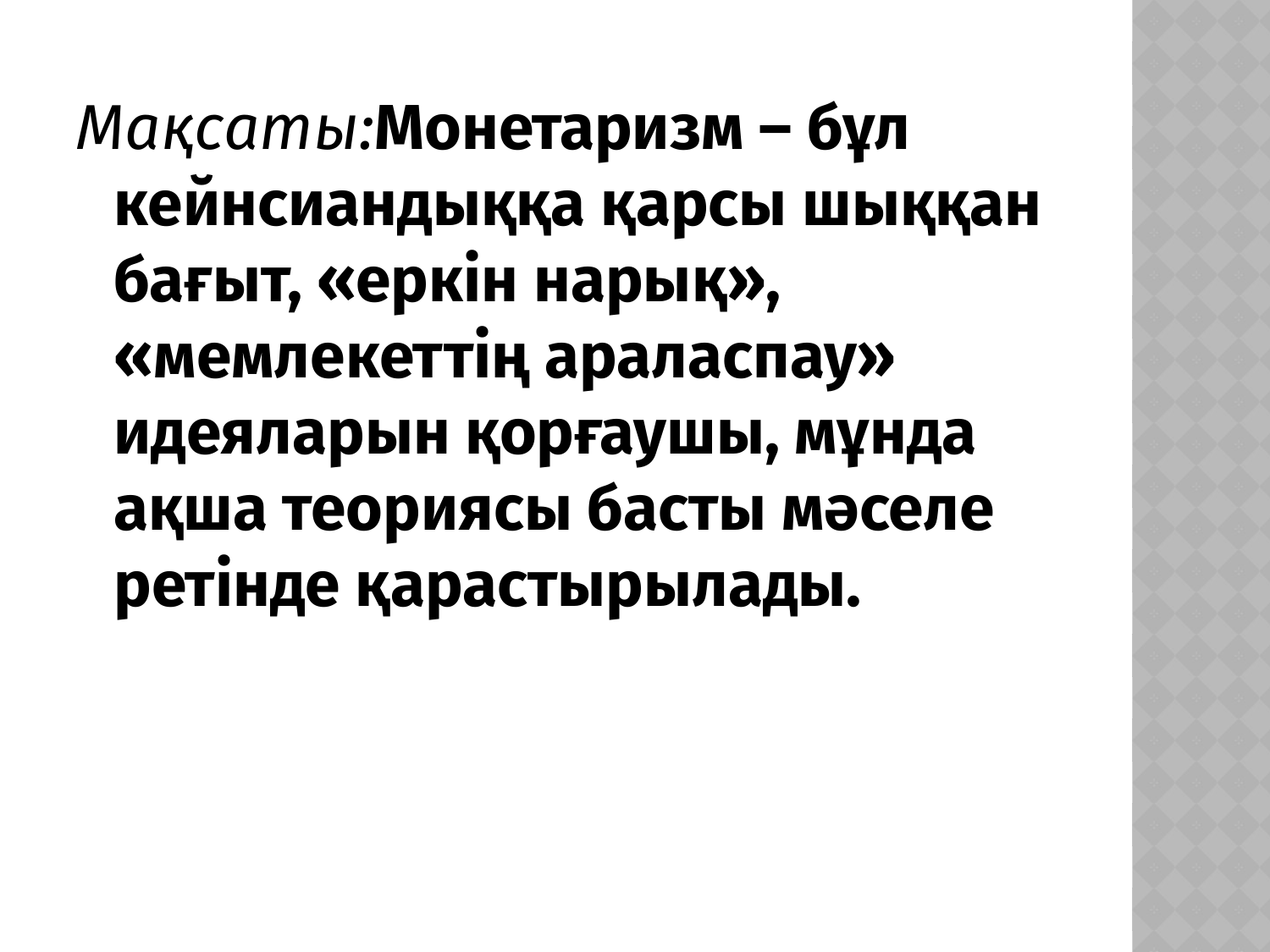

Мақсаты:Монетаризм – бұл кейнсиандыққа қарсы шыққан бағыт, «еркін нарық», «мемлекеттің араласпау» идеяларын қорғаушы, мұнда ақша теориясы басты мәселе ретінде қарастырылады.